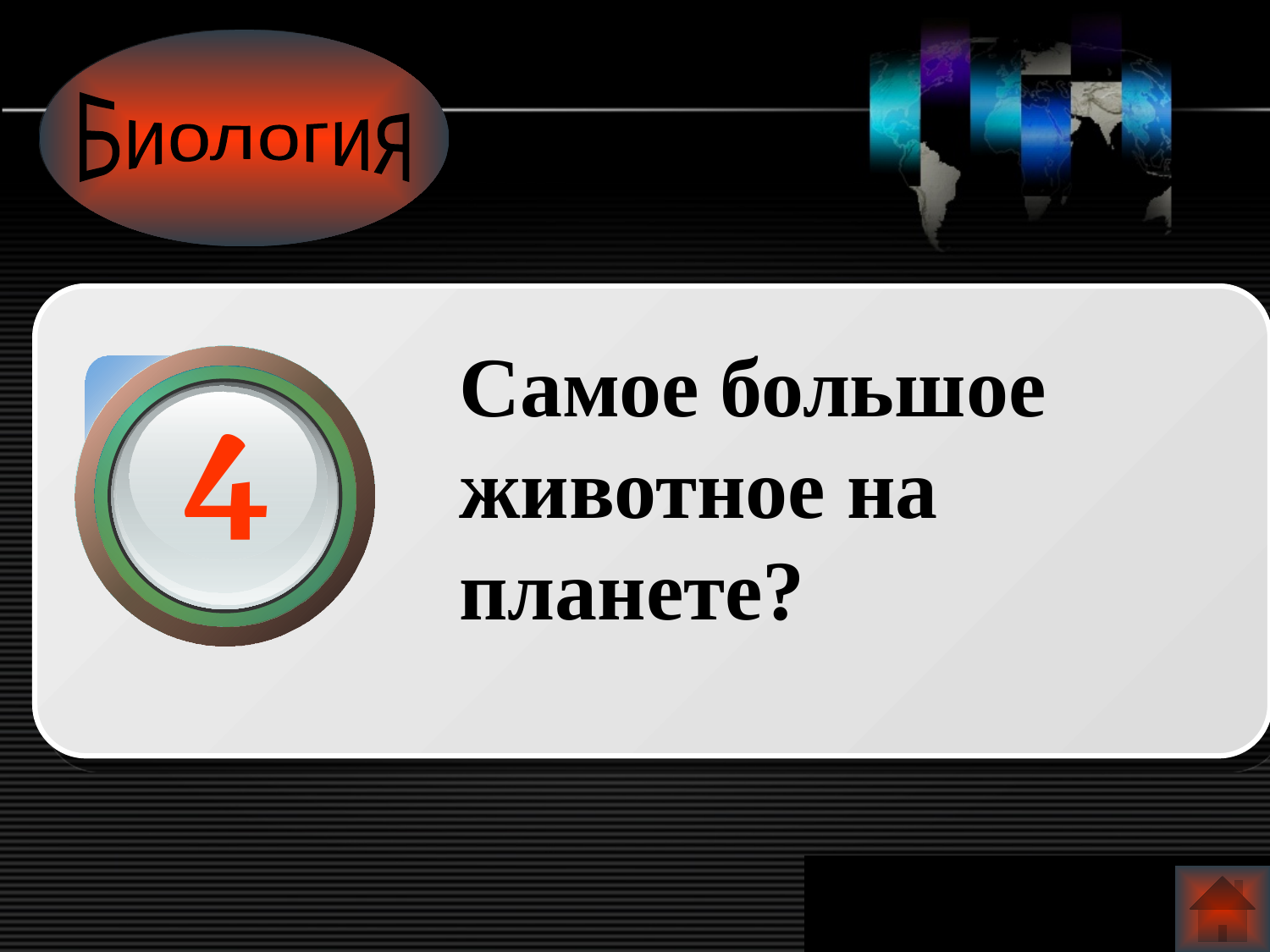

Биология

Самое большое животное на планете?

4

www.themegallery.com